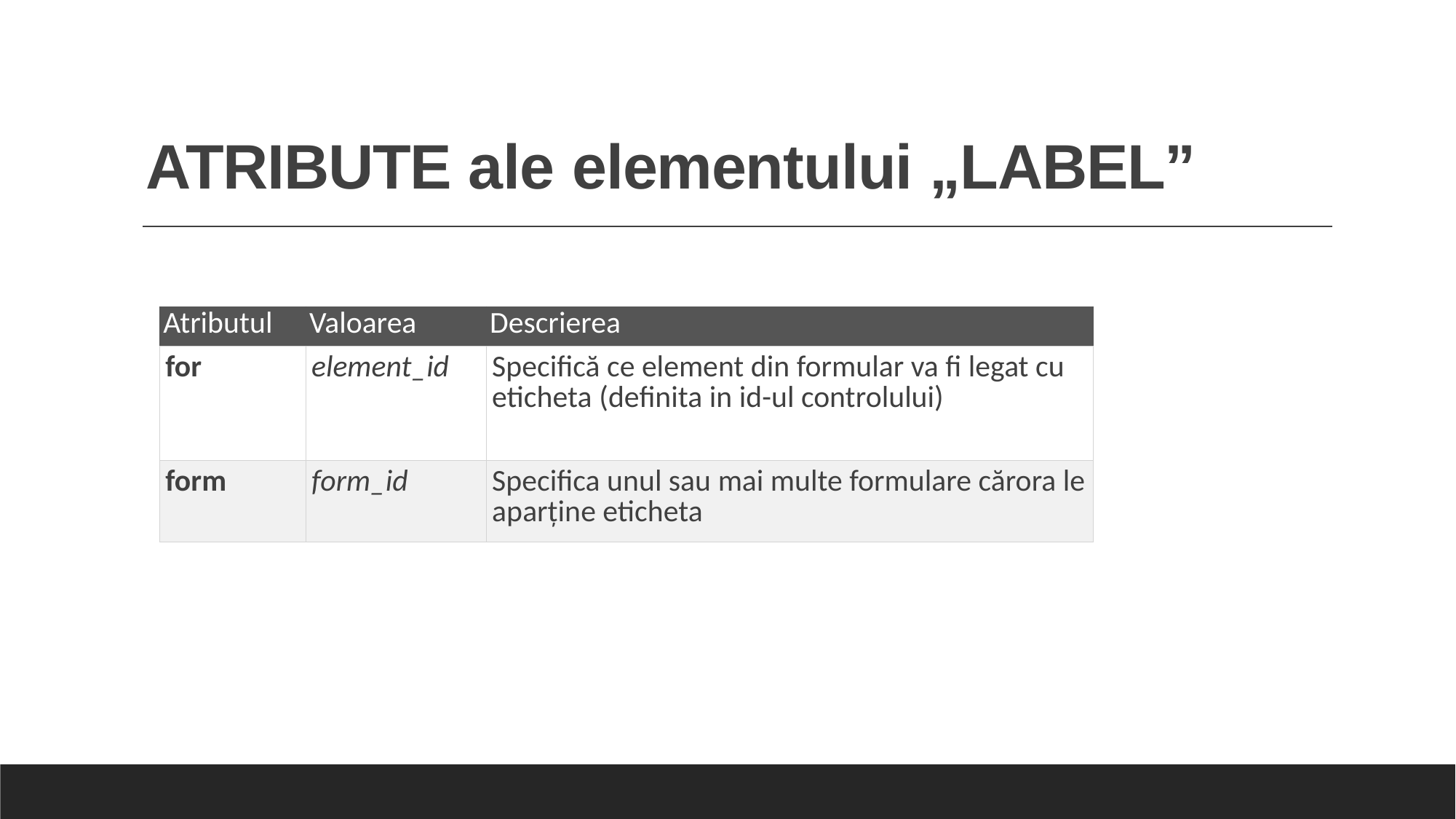

# ATRIBUTE ale elementului „LABEL”
| Atributul | Valoarea | Descrierea |
| --- | --- | --- |
| for | element\_id | Specifică ce element din formular va fi legat cu eticheta (definita in id-ul controlului) |
| form | form\_id | Specifica unul sau mai multe formulare cărora le aparţine eticheta |